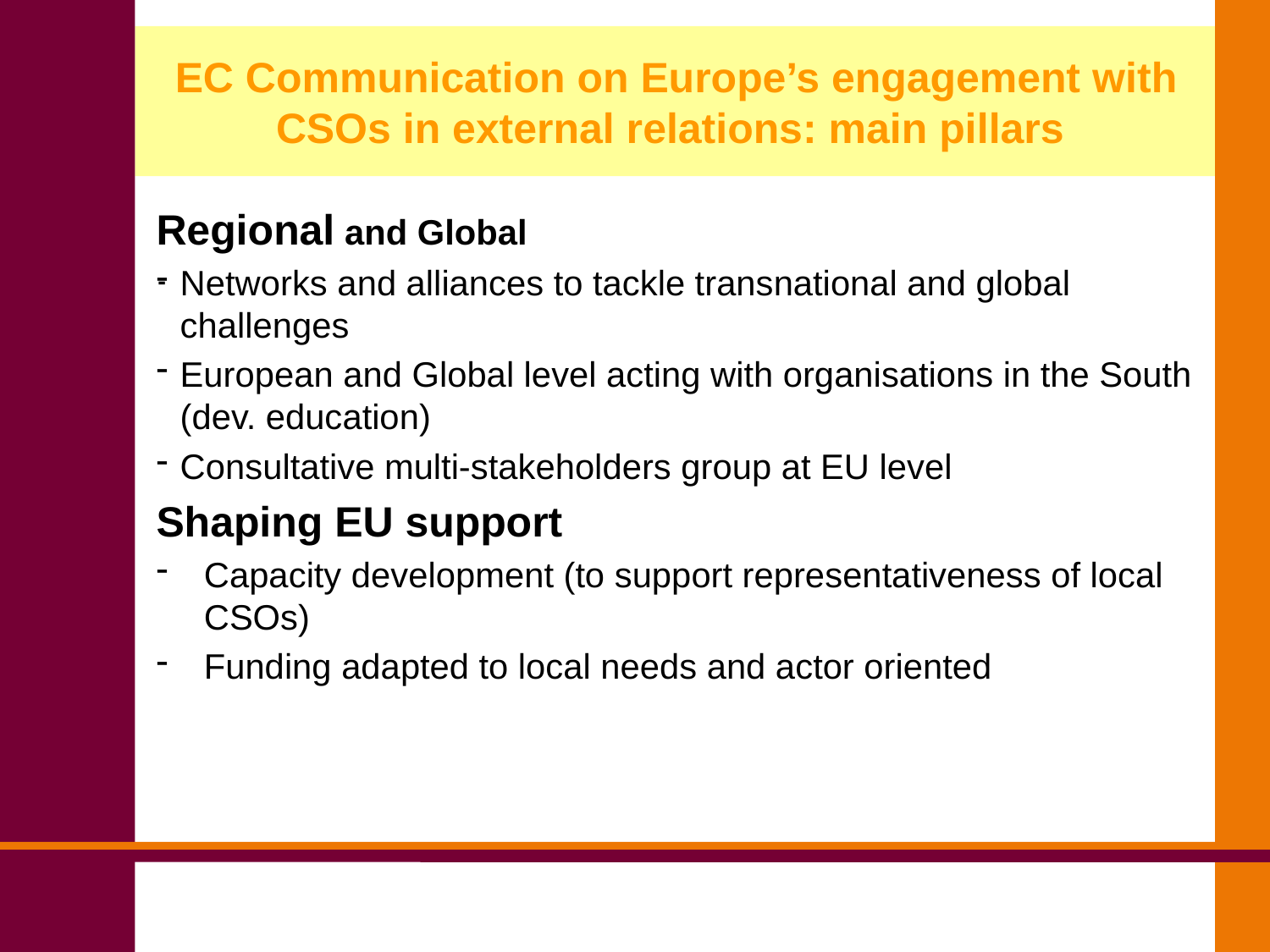

# EC Communication on Europe’s engagement with CSOs in external relations: main pillars
Regional and Global
Networks and alliances to tackle transnational and global challenges
European and Global level acting with organisations in the South (dev. education)
Consultative multi-stakeholders group at EU level
Shaping EU support
Capacity development (to support representativeness of local CSOs)
Funding adapted to local needs and actor oriented

-